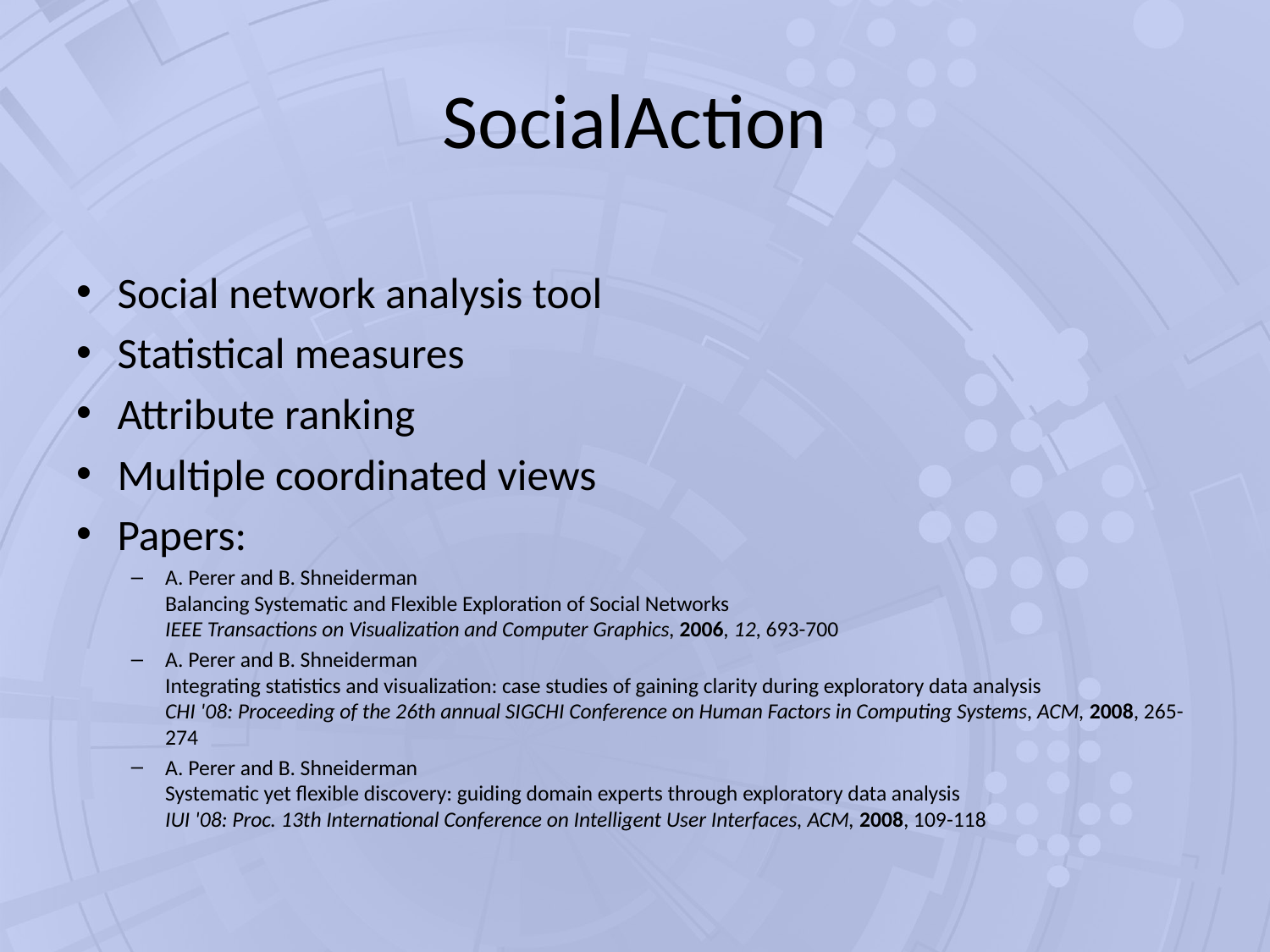

# SocialAction

Social network analysis tool
Statistical measures
Attribute ranking
Multiple coordinated views
Papers:
A. Perer and B. Shneiderman
Balancing Systematic and Flexible Exploration of Social Networks
IEEE Transactions on Visualization and Computer Graphics, 2006, 12, 693-700
A. Perer and B. Shneiderman
Integrating statistics and visualization: case studies of gaining clarity during exploratory data analysis
CHI '08: Proceeding of the 26th annual SIGCHI Conference on Human Factors in Computing Systems, ACM, 2008, 265-274
A. Perer and B. Shneiderman
Systematic yet flexible discovery: guiding domain experts through exploratory data analysis
IUI '08: Proc. 13th International Conference on Intelligent User Interfaces, ACM, 2008, 109-118